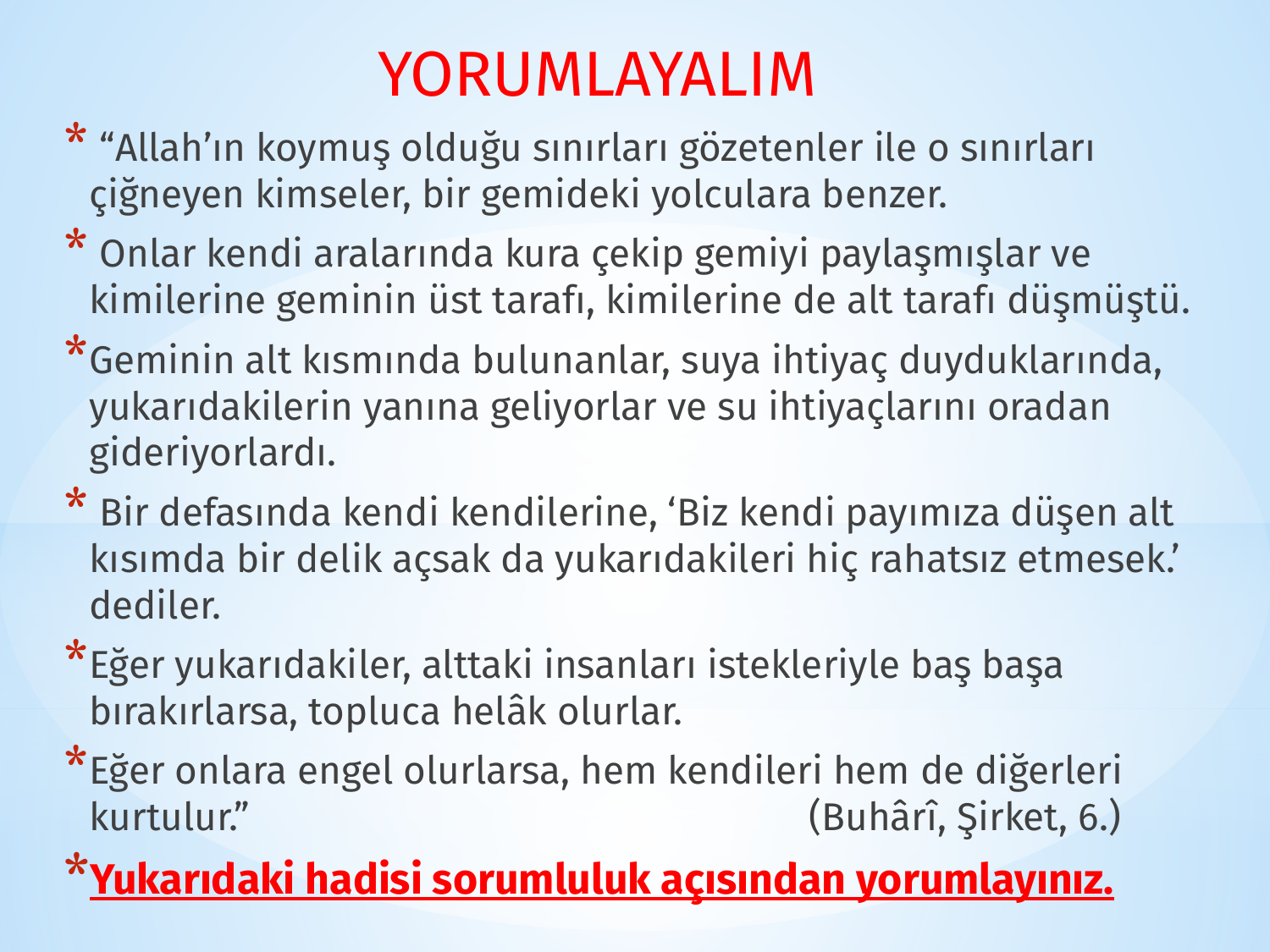

# YORUMLAYALIM
 “Allah’ın koymuş olduğu sınırları gözetenler ile o sınırları çiğneyen kimseler, bir gemideki yolculara benzer.
 Onlar kendi aralarında kura çekip gemiyi paylaşmışlar ve kimilerine geminin üst tarafı, kimilerine de alt tarafı düşmüştü.
Geminin alt kısmında bulunanlar, suya ihtiyaç duyduklarında, yukarıdakilerin yanına geliyorlar ve su ihtiyaçlarını oradan gideriyorlardı.
 Bir defasında kendi kendilerine, ‘Biz kendi payımıza düşen alt kısımda bir delik açsak da yukarıdakileri hiç rahatsız etmesek.’ dediler.
Eğer yukarıdakiler, alttaki insanları istekleriyle baş başa bırakırlarsa, topluca helâk olurlar.
Eğer onlara engel olurlarsa, hem kendileri hem de diğerleri kurtulur.”                                                       (Buhârî, Şirket, 6.)
Yukarıdaki hadisi sorumluluk açısından yorumlayınız.